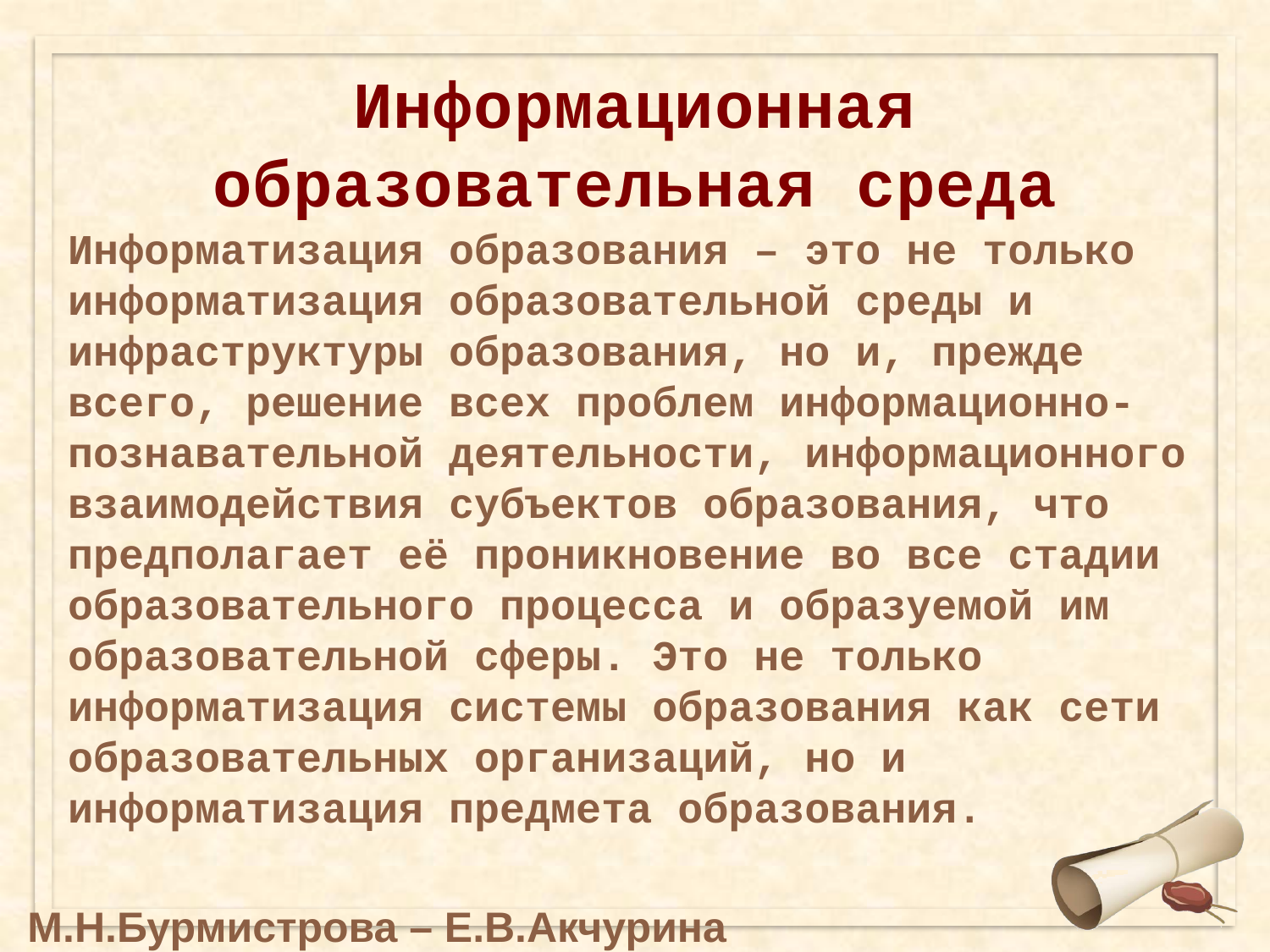

# Информационная образовательная среда
Информатизация образования – это не только информатизация образовательной среды и инфраструктуры образования, но и, прежде всего, решение всех проблем информационно-познавательной деятельности, информационного взаимодействия субъектов образования, что предполагает её проникновение во все стадии образовательного процесса и образуемой им образовательной сферы. Это не только информатизация системы образования как сети образовательных организаций, но и информатизация предмета образования.